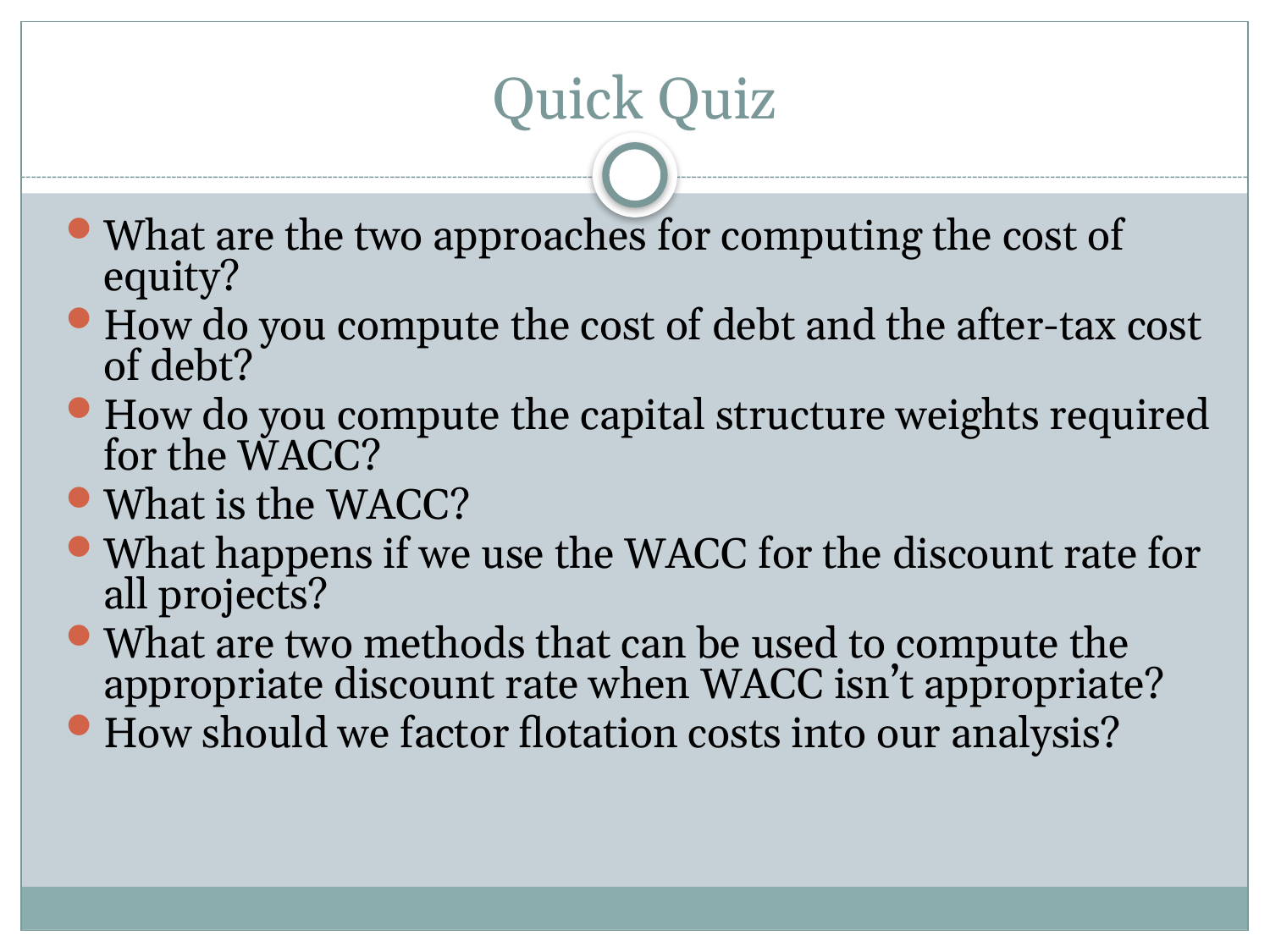

# Quick Quiz
What are the two approaches for computing the cost of equity?
How do you compute the cost of debt and the after-tax cost of debt?
How do you compute the capital structure weights required for the WACC?
What is the WACC?
What happens if we use the WACC for the discount rate for all projects?
What are two methods that can be used to compute the appropriate discount rate when WACC isn’t appropriate?
How should we factor flotation costs into our analysis?